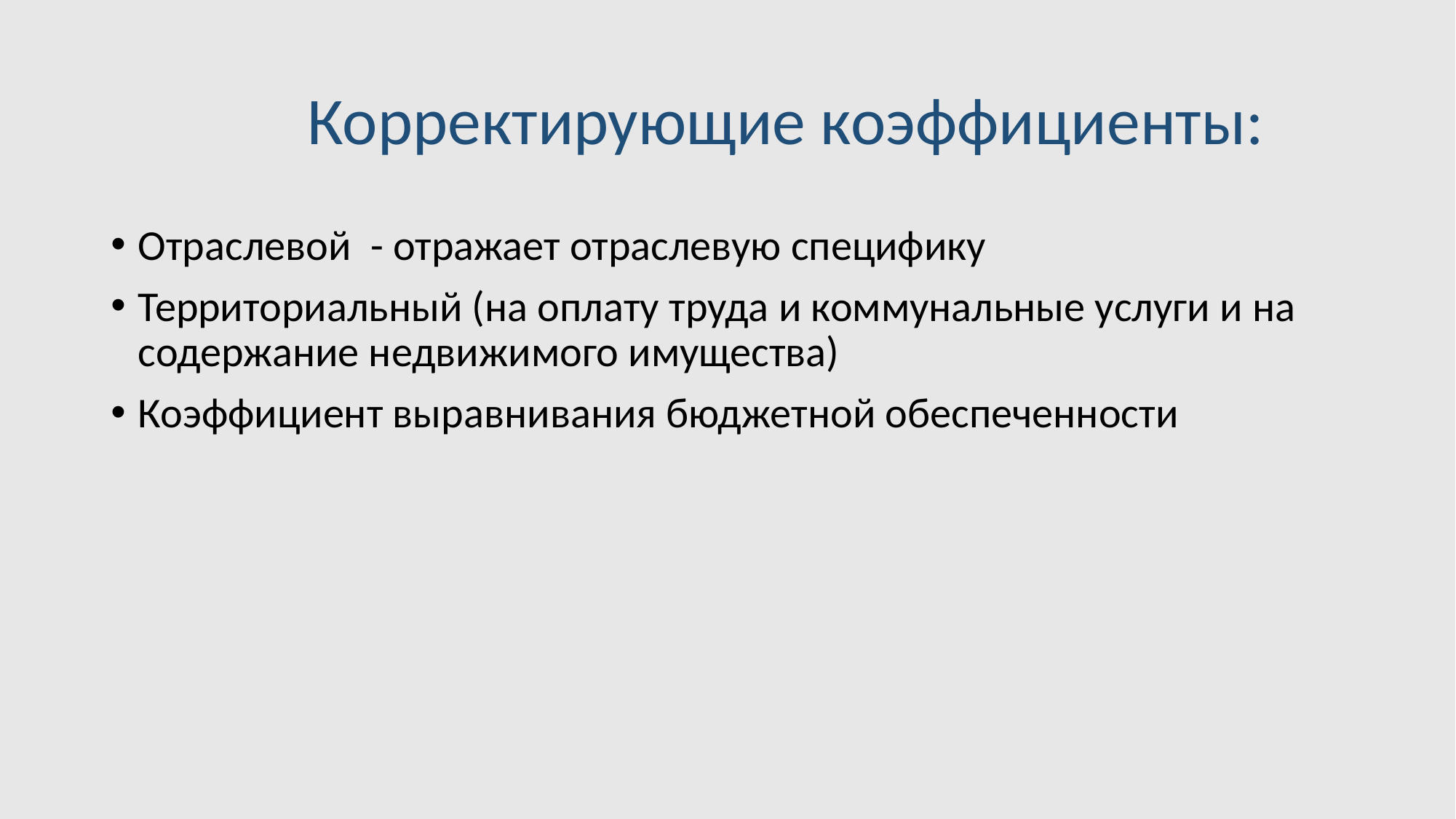

# Корректирующие коэффициенты:
Отраслевой  - отражает отраслевую специфику
Территориальный (на оплату труда и коммунальные услуги и на содержание недвижимого имущества)
Коэффициент выравнивания бюджетной обеспеченности